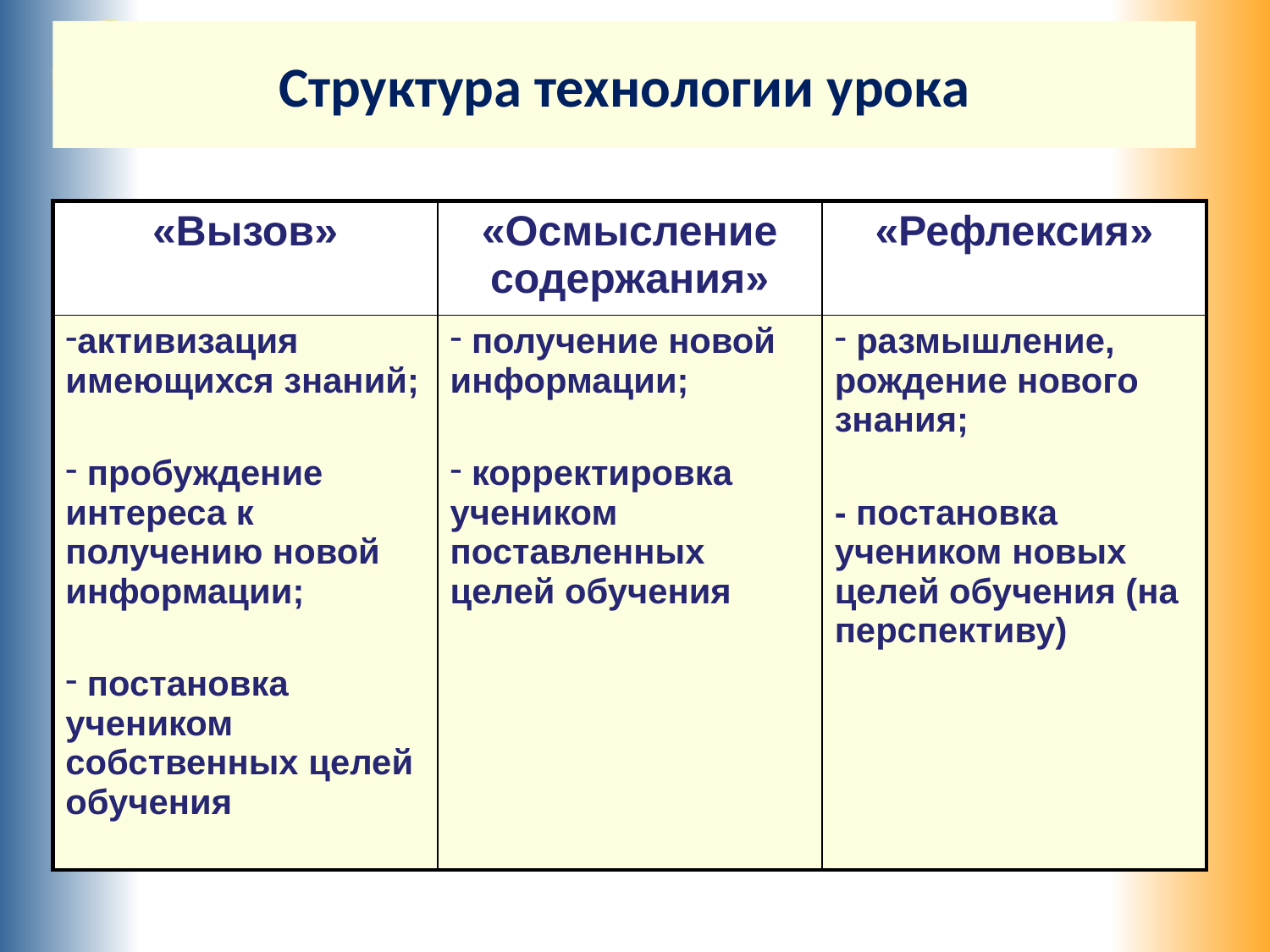

# Структура технологии урока
| «Вызов» | «Осмысление содержания» | «Рефлексия» |
| --- | --- | --- |
| активизация имеющихся знаний; пробуждение интереса к получению новой информации; постановка учеником собственных целей обучения | получение новой информации; корректировка учеником поставленных целей обучения | размышление, рождение нового знания; - постановка учеником новых целей обучения (на перспективу) |